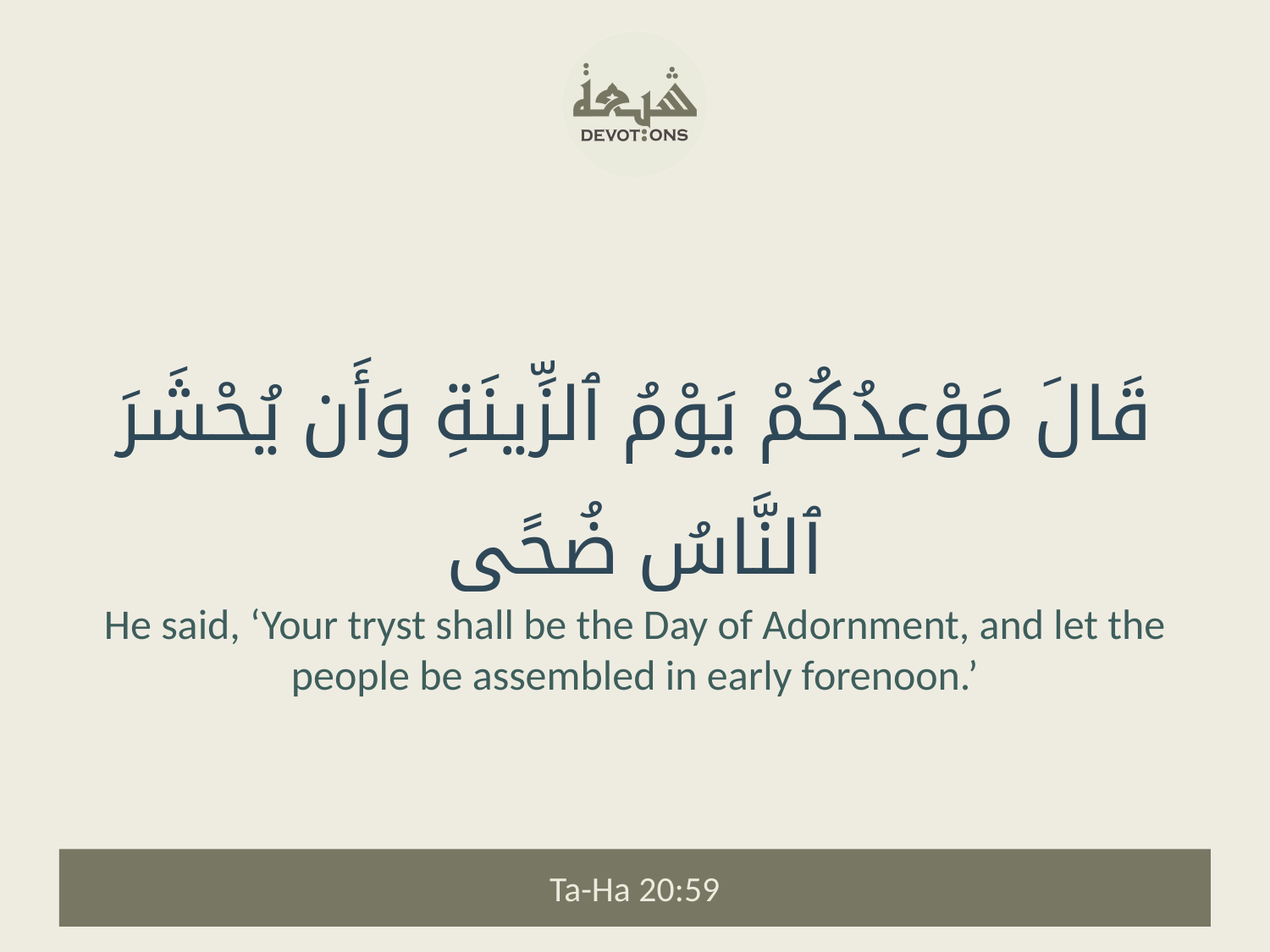

قَالَ مَوْعِدُكُمْ يَوْمُ ٱلزِّينَةِ وَأَن يُحْشَرَ ٱلنَّاسُ ضُحًى
He said, ‘Your tryst shall be the Day of Adornment, and let the people be assembled in early forenoon.’
Ta-Ha 20:59